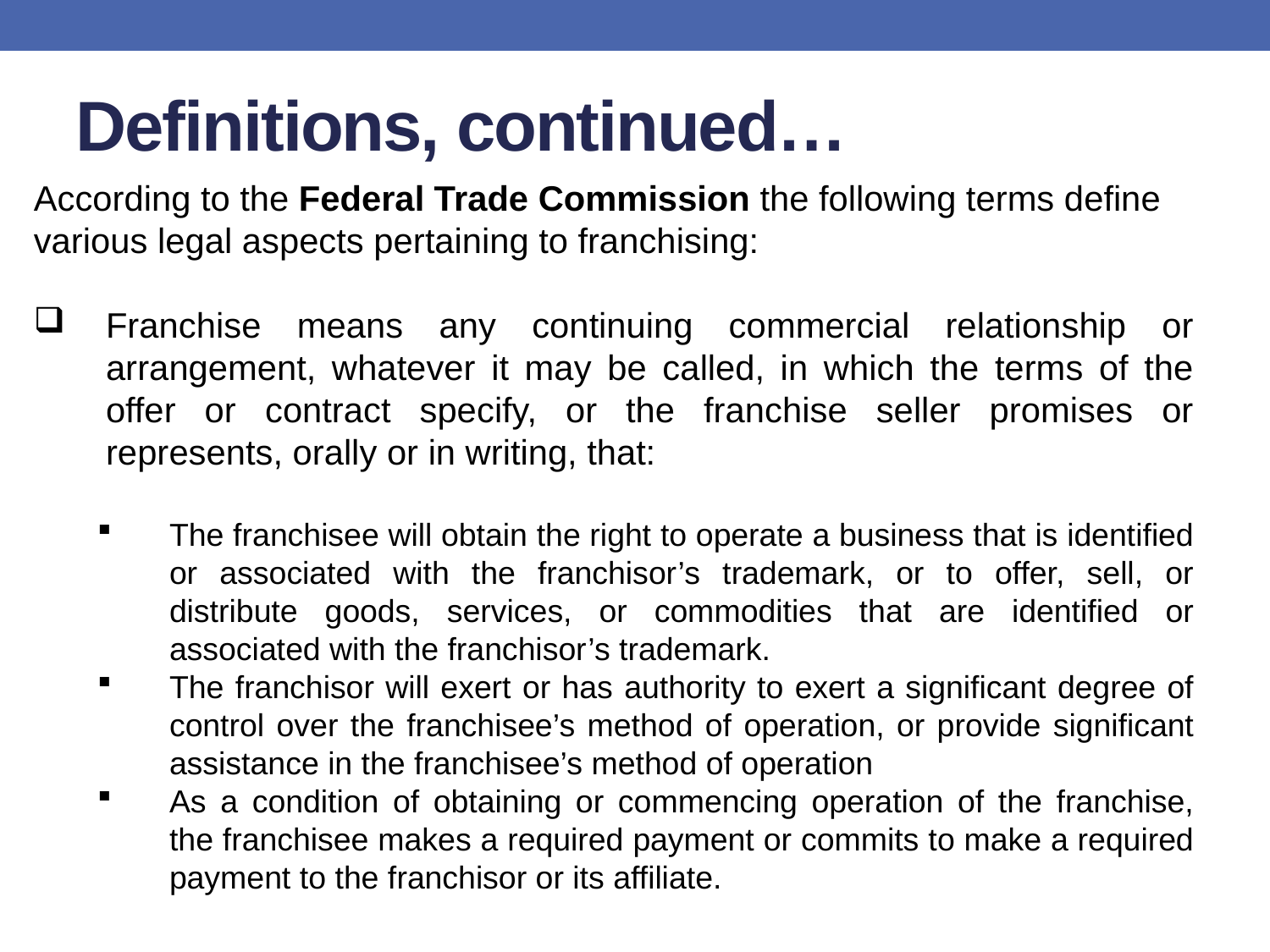

Definitions, continued…
According to the Federal Trade Commission the following terms define various legal aspects pertaining to franchising:

Franchise means any continuing commercial relationship or arrangement, whatever it may be called, in which the terms of the offer or contract specify, or the franchise seller promises or represents, orally or in writing, that:

The franchisee will obtain the right to operate a business that is identified or associated with the franchisor’s trademark, or to offer, sell, or distribute goods, services, or commodities that are identified or associated with the franchisor’s trademark.
The franchisor will exert or has authority to exert a significant degree of control over the franchisee’s method of operation, or provide significant assistance in the franchisee’s method of operation
As a condition of obtaining or commencing operation of the franchise, the franchisee makes a required payment or commits to make a required payment to the franchisor or its affiliate.